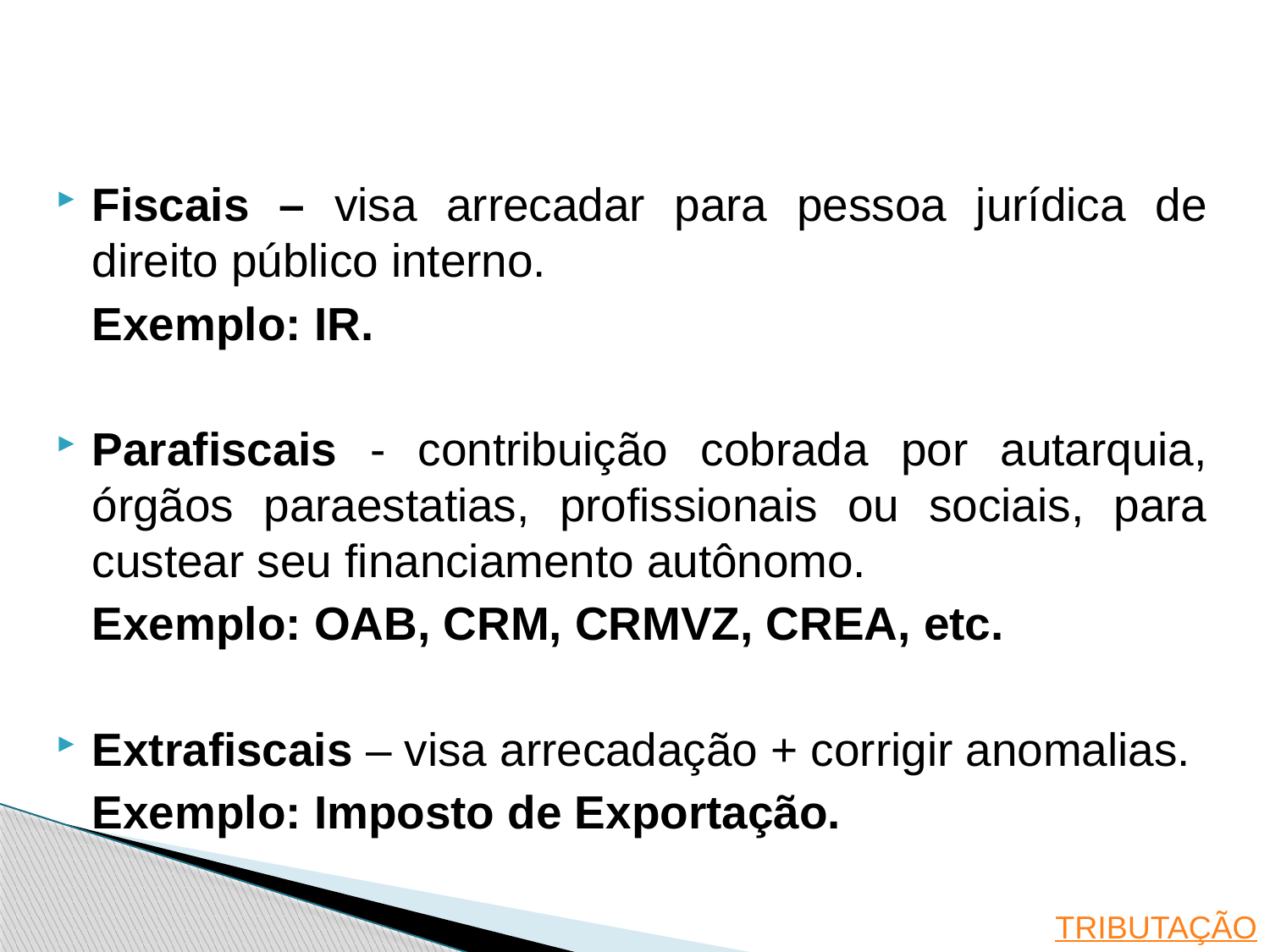

Fiscais – visa arrecadar para pessoa jurídica de direito público interno.
	Exemplo: IR.

Parafiscais - contribuição cobrada por autarquia, órgãos paraestatias, profissionais ou sociais, para custear seu financiamento autônomo.
	Exemplo: OAB, CRM, CRMVZ, CREA, etc.

Extrafiscais – visa arrecadação + corrigir anomalias.
			Exemplo: Imposto de Exportação.

TRIBUTAÇÃO